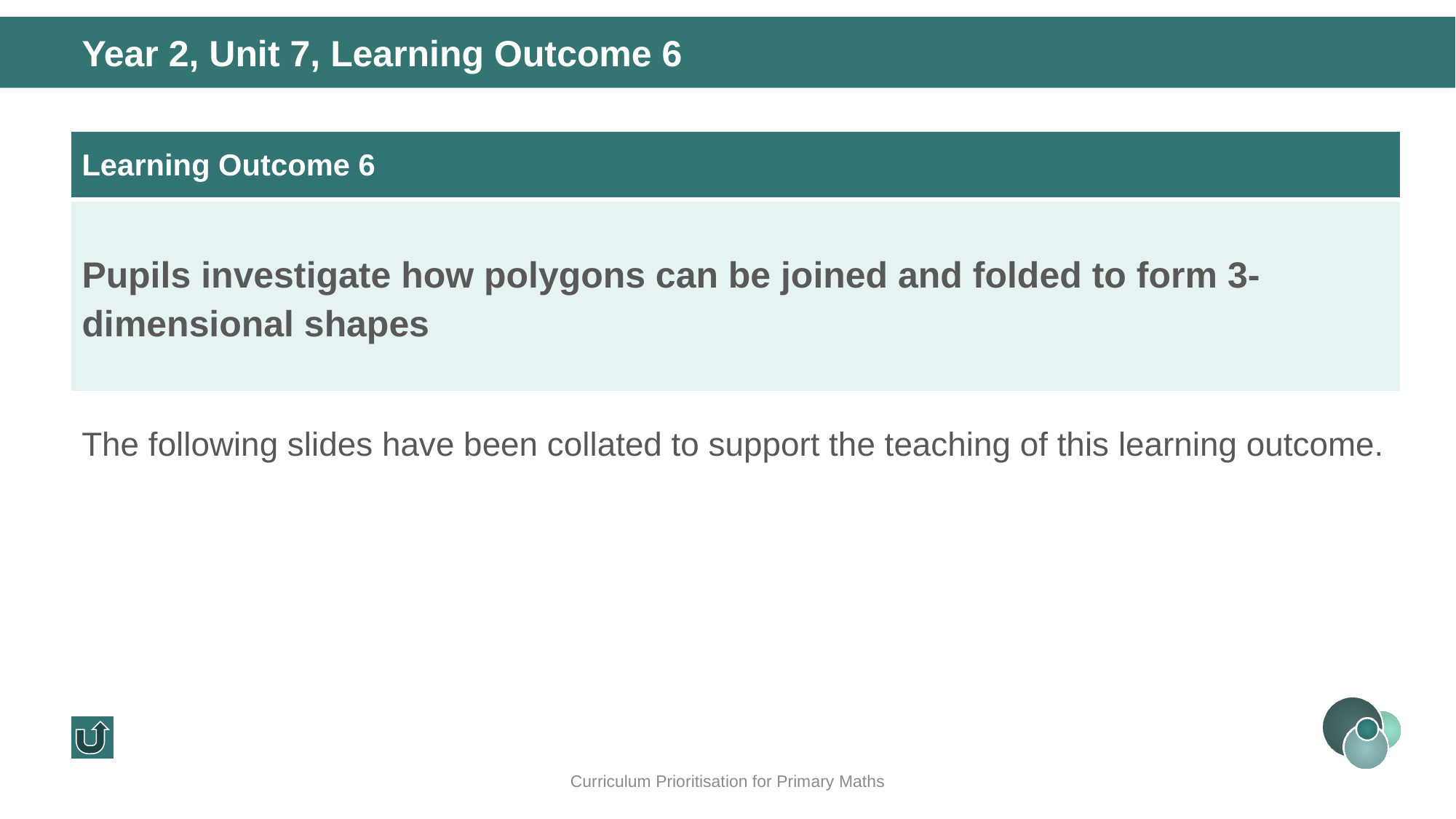

Year 2, Unit 7, Learning Outcome 6
| Learning Outcome 6 |
| --- |
| Pupils investigate how polygons can be joined and folded to form 3-dimensional shapes |
The following slides have been collated to support the teaching of this learning outcome.

Curriculum Prioritisation for Primary Maths